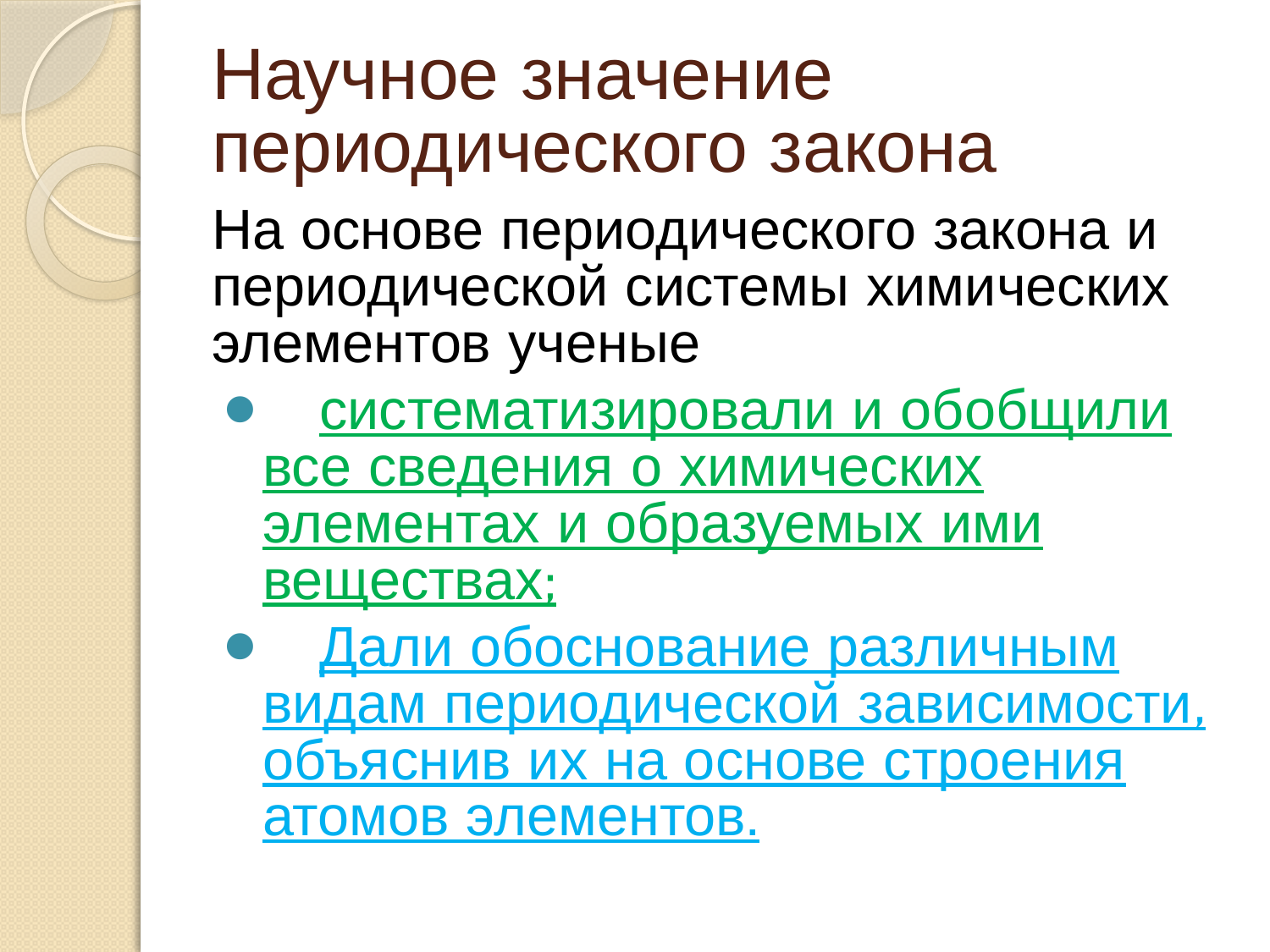

# Научное значение периодического закона
На основе периодического закона и периодической системы химических элементов ученые
   систематизировали и обобщили все сведения о химических элементах и образуемых ими веществах;
   Дали обоснование различным видам периодической зависимости, объяснив их на основе строения атомов элементов.